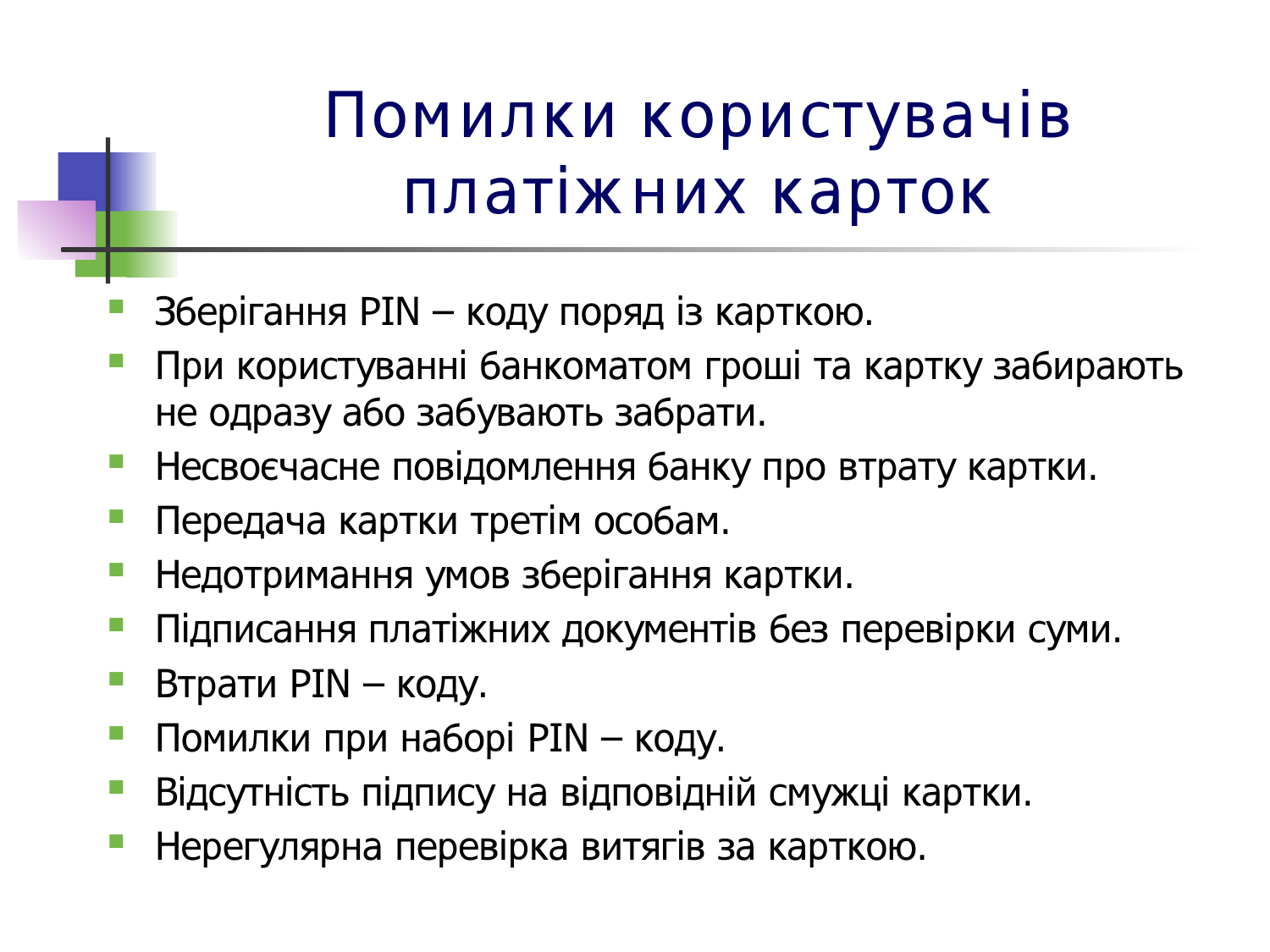

# Помилки користувачів платіжних карток
Зберігання PIN – коду поряд із карткою.
При користуванні банкоматом гроші та картку забирають не одразу або забувають забрати.
Несвоєчасне повідомлення банку про втрату картки.
Передача картки третім особам.
Недотримання умов зберігання картки.
Підписання платіжних документів без перевірки суми.
Втрати PIN – коду.
Помилки при наборі PIN – коду.
Відсутність підпису на відповідній смужці картки.
Нерегулярна перевірка витягів за карткою.